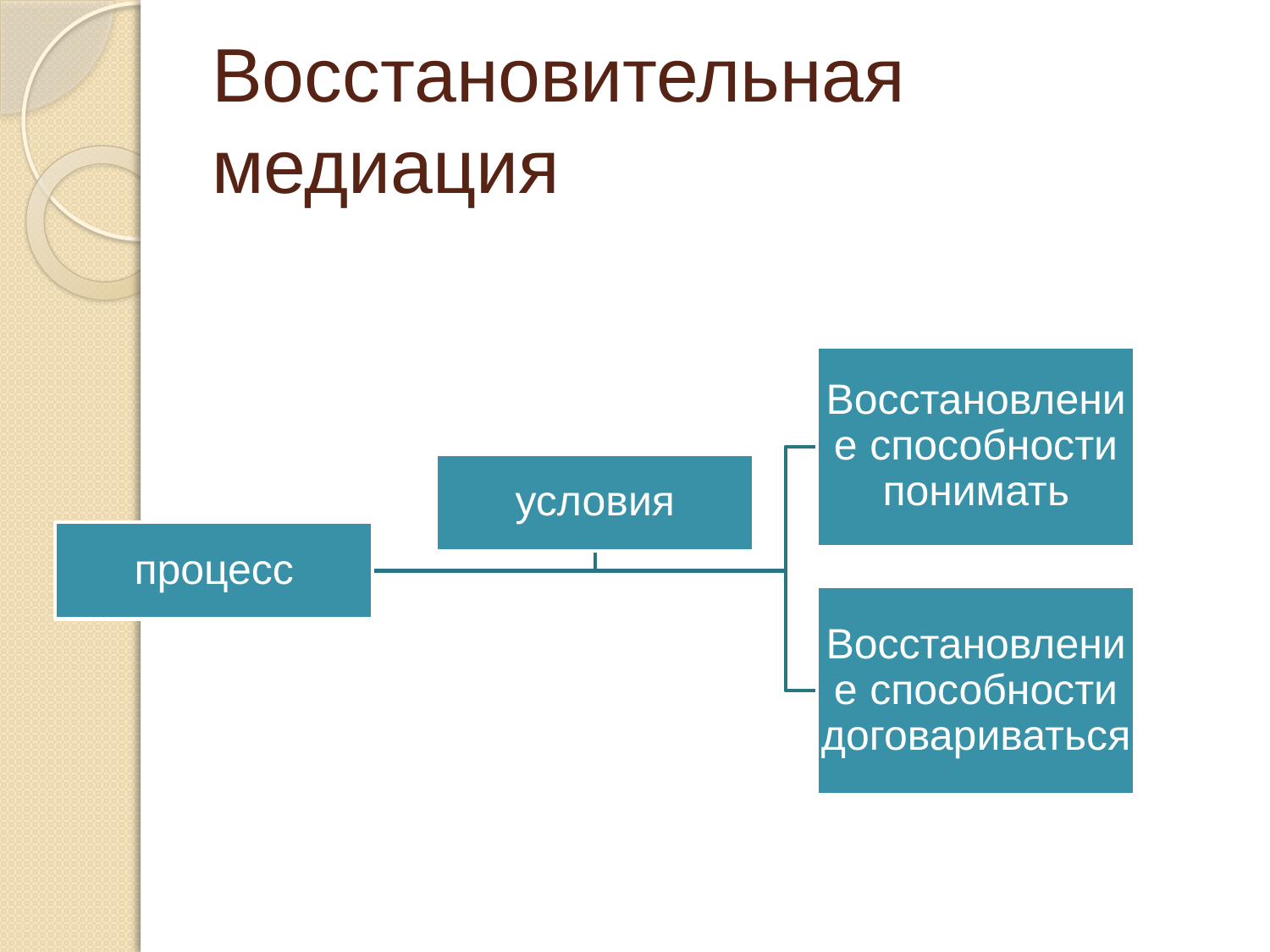

# Восстановительная медиация
процесс
Восстановление способности понимать
Восстановление способности договариваться
условия